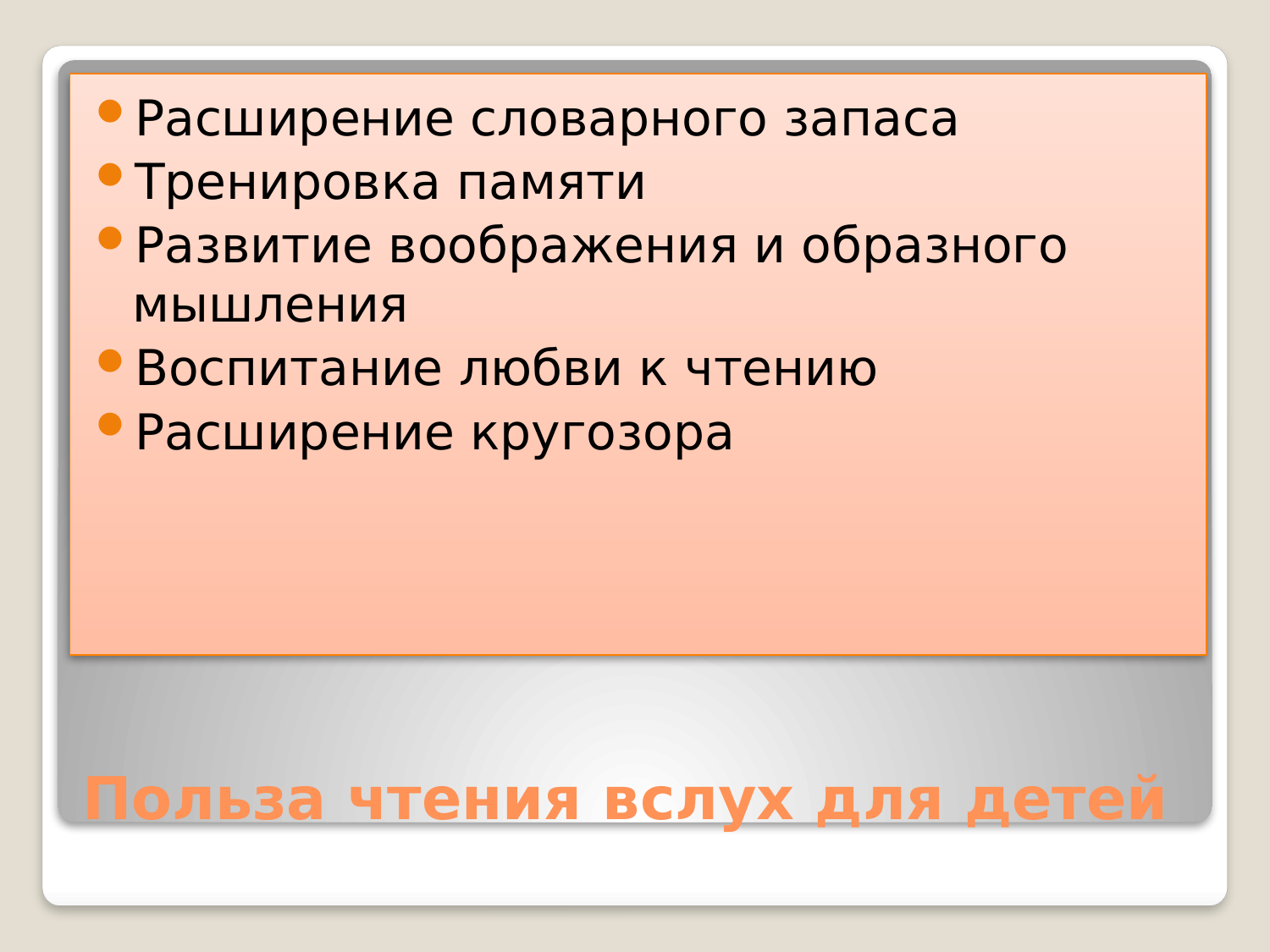

Расширение словарного запаса
Тренировка памяти
Развитие воображения и образного мышления
Воспитание любви к чтению
Расширение кругозора

# Польза чтения вслух для детей